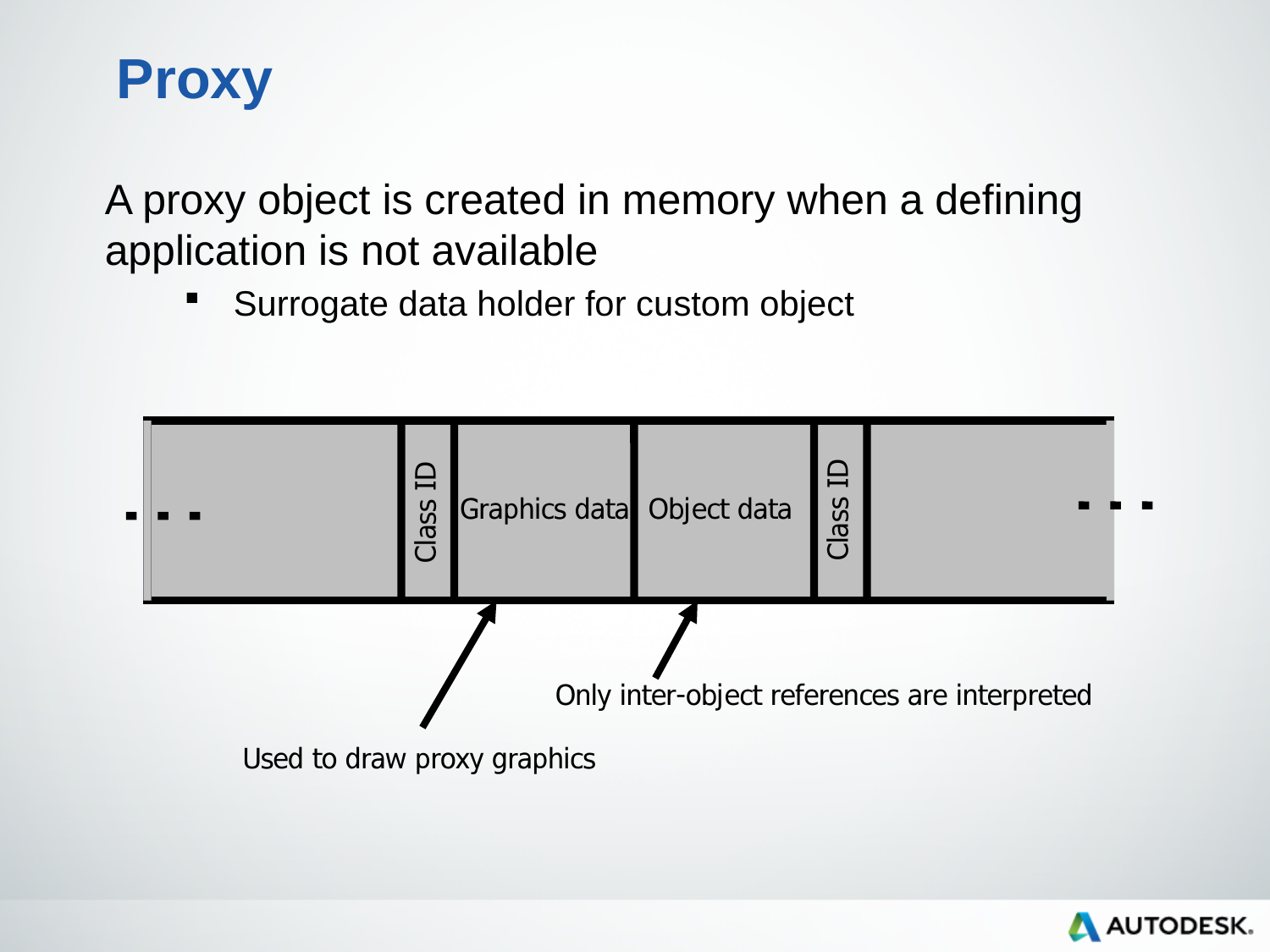

# Proxy
A proxy object is created in memory when a defining application is not available
Surrogate data holder for custom object

Graphics data
  Object data
Class ID
  Class ID

Only inter-object references are interpreted
Used to draw proxy graphics